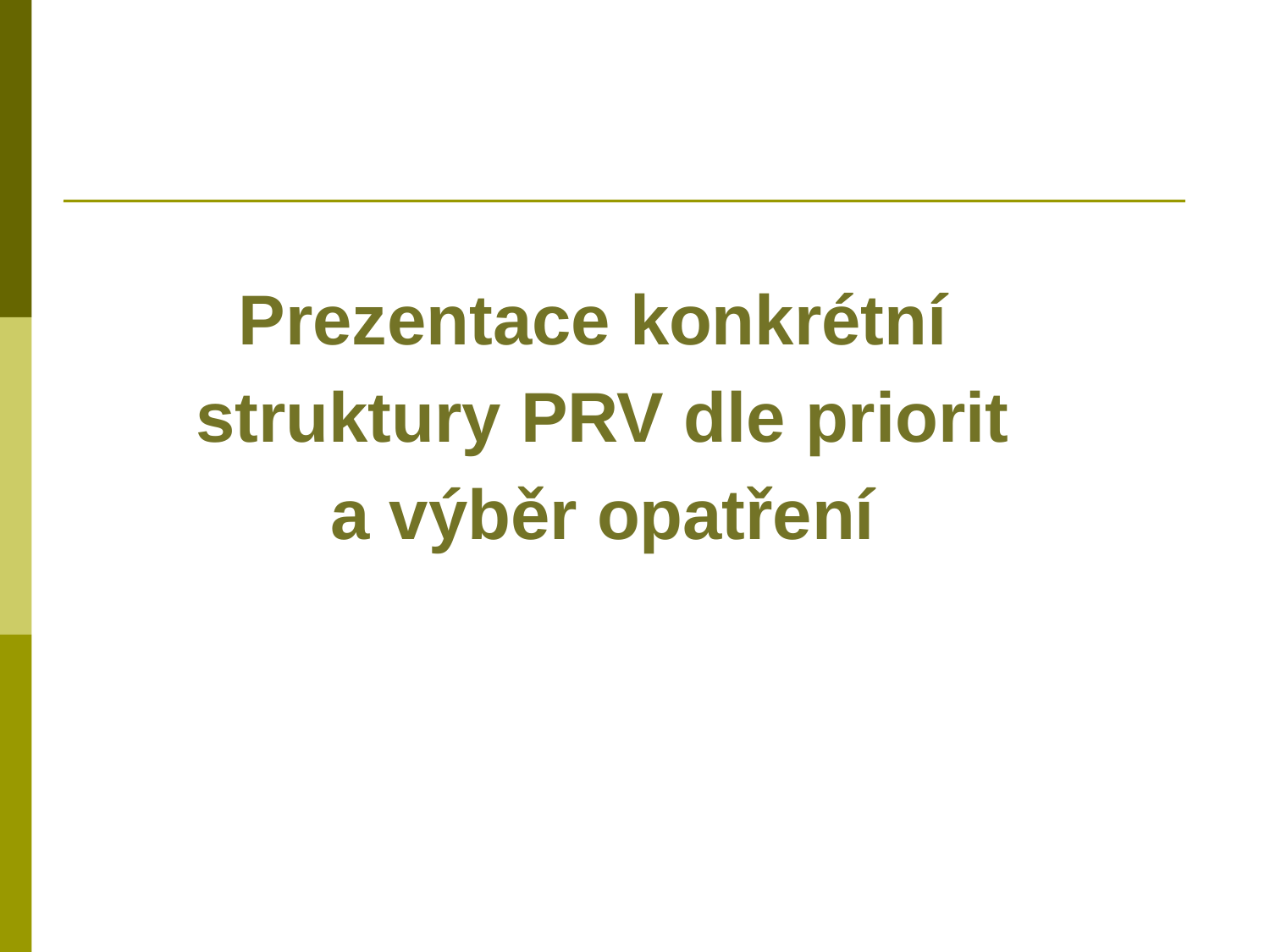

Prezentace konkrétní
struktury PRV dle priorit
a výběr opatření